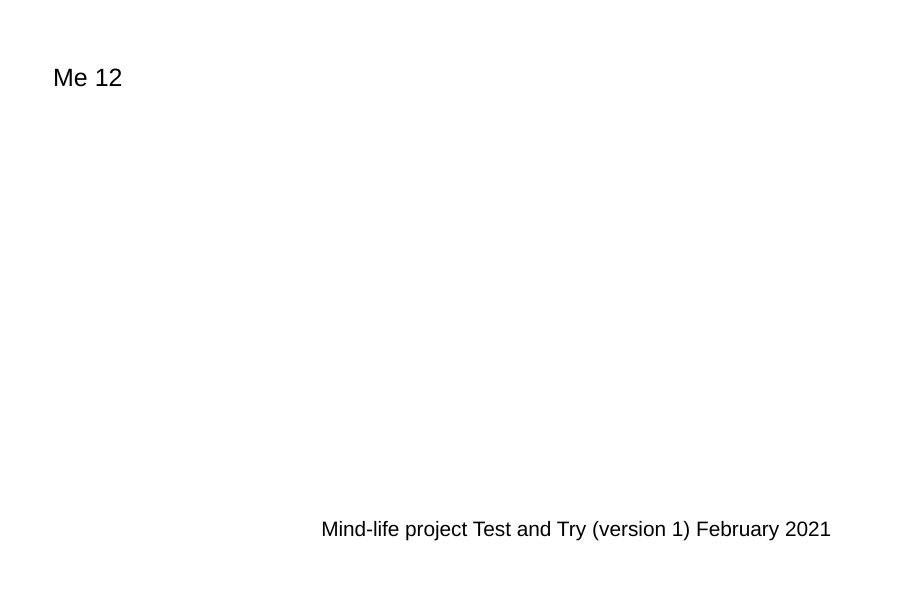

Me 12
Mind-life project Test and Try (version 1) February 2021